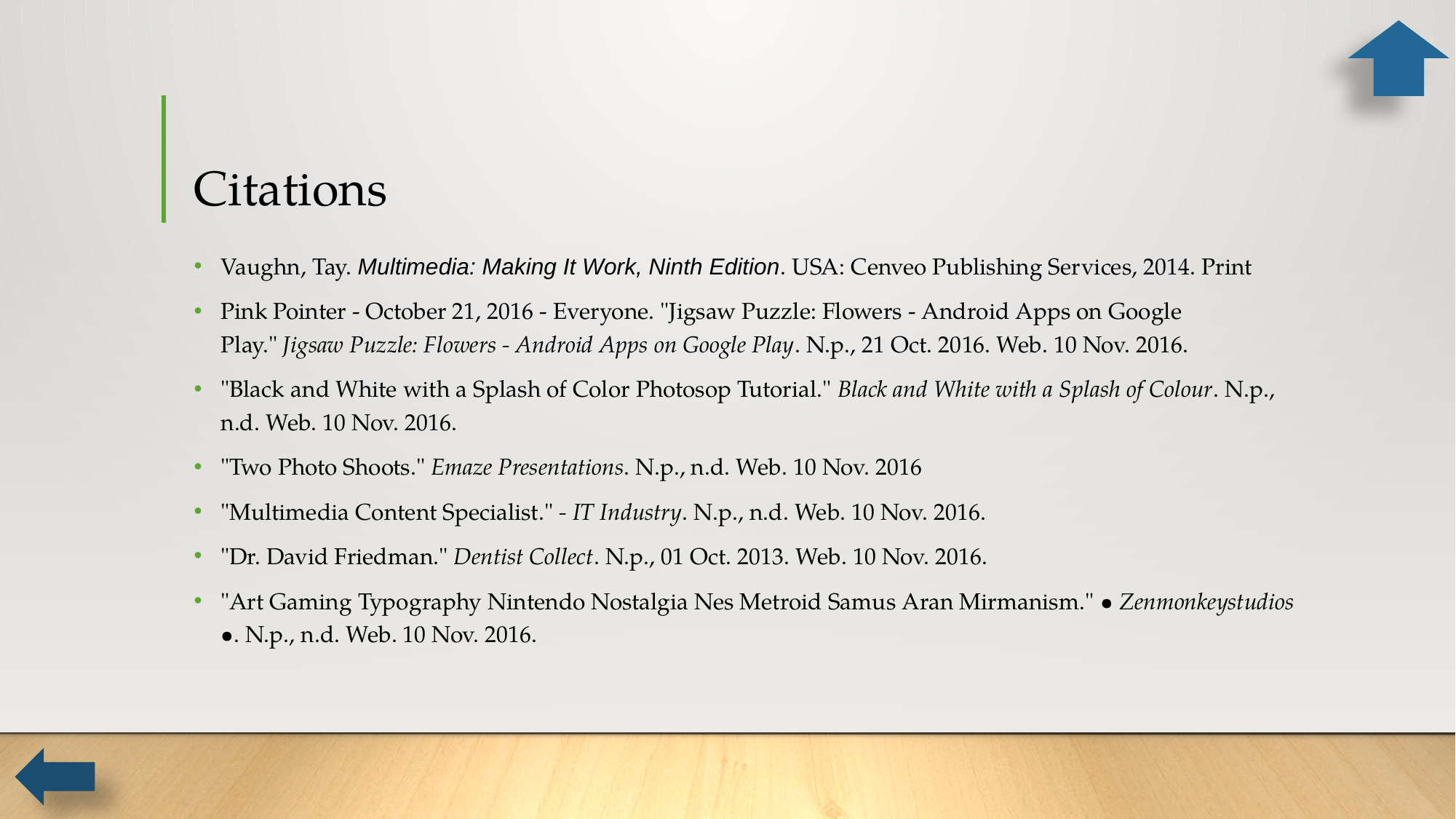

# Citations
Vaughn, Tay. Multimedia: Making It Work, Ninth Edition. USA: Cenveo Publishing Services, 2014. Print
Pink Pointer - October 21, 2016 - Everyone. "Jigsaw Puzzle: Flowers - Android Apps on Google Play." Jigsaw Puzzle: Flowers - Android Apps on Google Play. N.p., 21 Oct. 2016. Web. 10 Nov. 2016.
"Black and White with a Splash of Color Photosop Tutorial." Black and White with a Splash of Colour. N.p., n.d. Web. 10 Nov. 2016.
"Two Photo Shoots." Emaze Presentations. N.p., n.d. Web. 10 Nov. 2016
"Multimedia Content Specialist." - IT Industry. N.p., n.d. Web. 10 Nov. 2016.
"Dr. David Friedman." Dentist Collect. N.p., 01 Oct. 2013. Web. 10 Nov. 2016.
"Art Gaming Typography Nintendo Nostalgia Nes Metroid Samus Aran Mirmanism." • Zenmonkeystudios •. N.p., n.d. Web. 10 Nov. 2016.